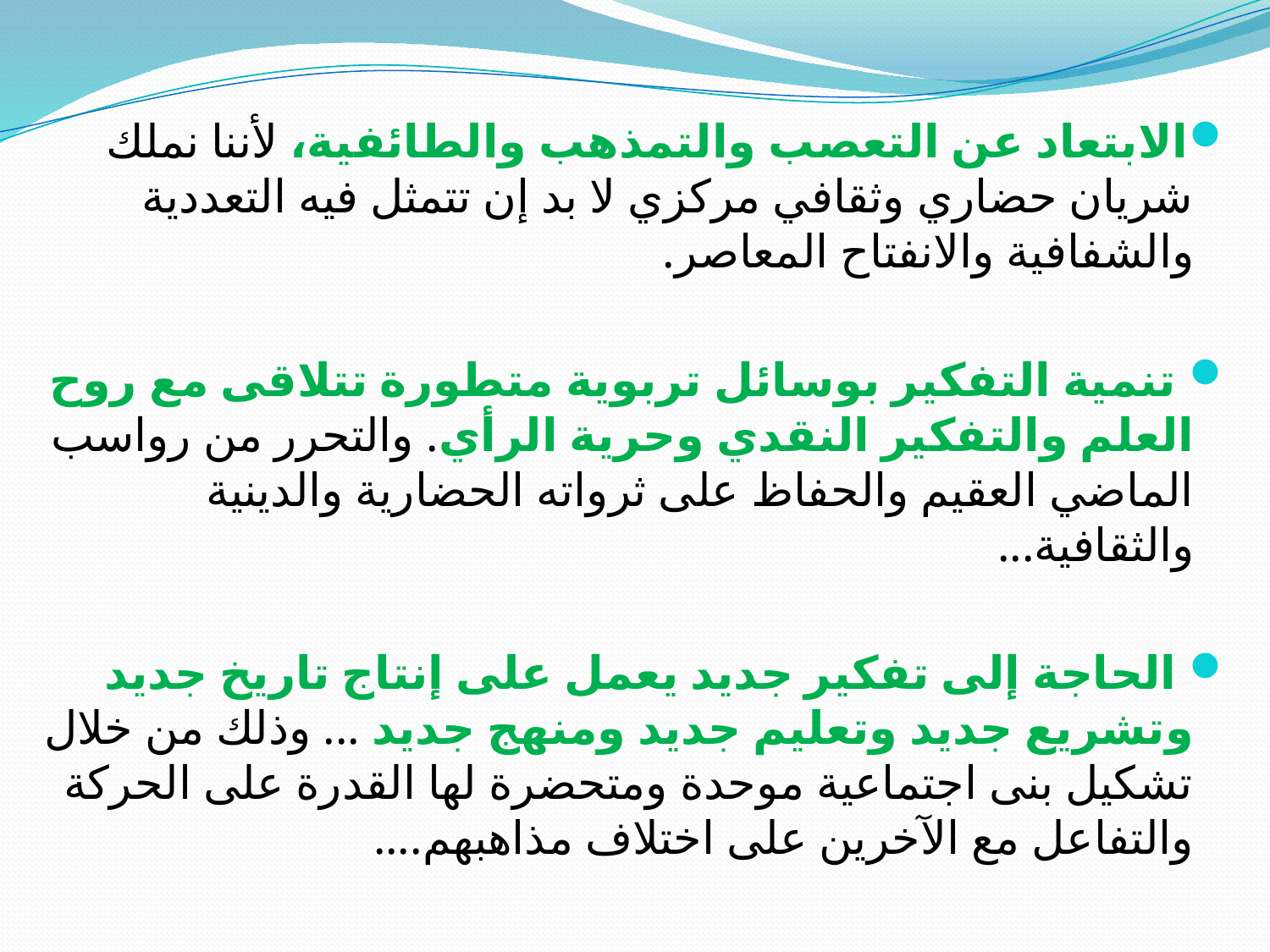

الابتعاد عن التعصب والتمذهب والطائفية، لأننا نملك شريان حضاري وثقافي مركزي لا بد إن تتمثل فيه التعددية والشفافية والانفتاح المعاصر.

 تنمية التفكير بوسائل تربوية متطورة تتلاقى مع روح العلم والتفكير النقدي وحرية الرأي. والتحرر من رواسب الماضي العقيم والحفاظ على ثرواته الحضارية والدينية والثقافية...

 الحاجة إلى تفكير جديد يعمل على إنتاج تاريخ جديد وتشريع جديد وتعليم جديد ومنهج جديد ... وذلك من خلال تشكيل بنى اجتماعية موحدة ومتحضرة لها القدرة على الحركة والتفاعل مع الآخرين على اختلاف مذاهبهم....